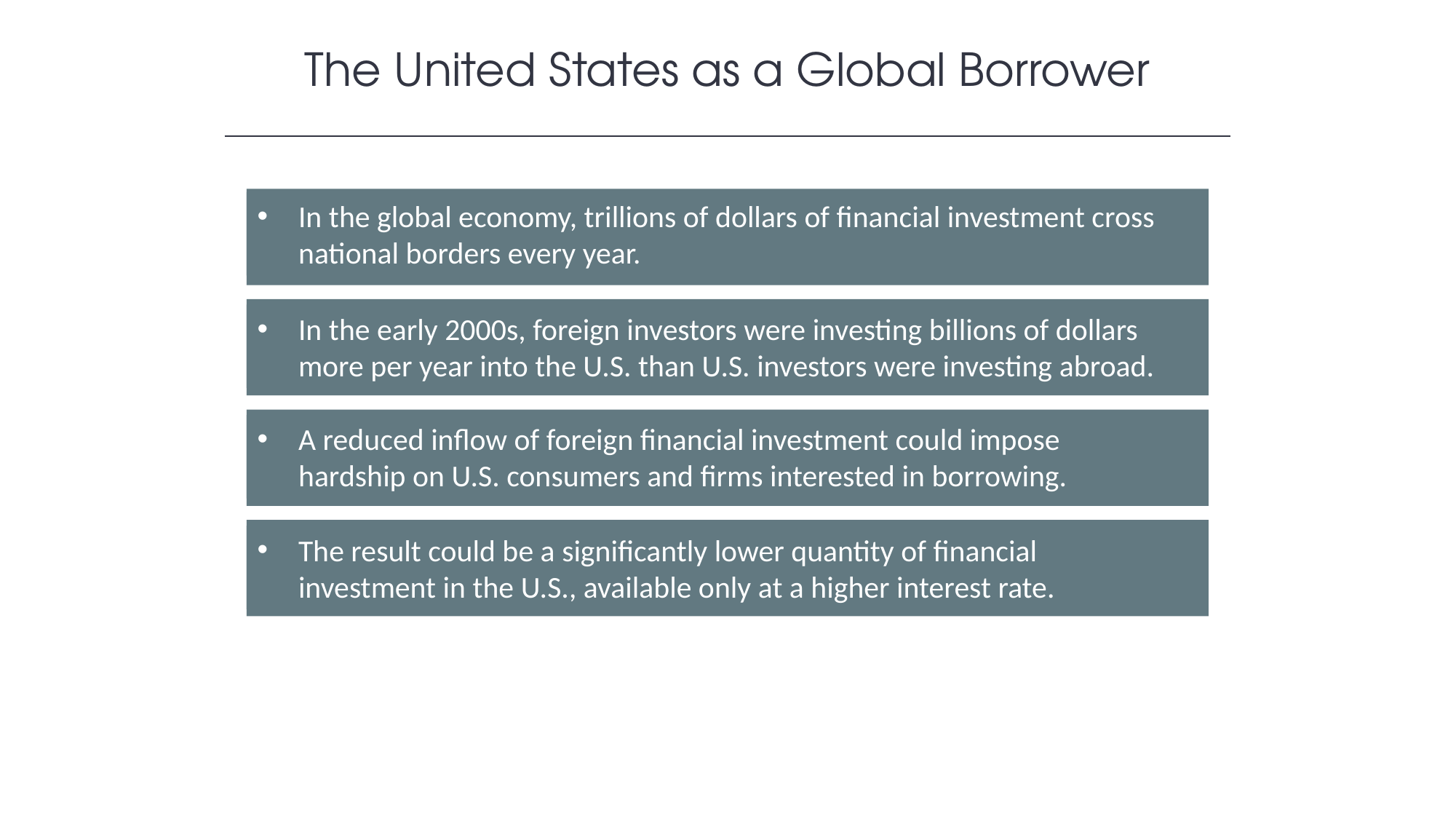

The United States as a Global Borrower

In the global economy, trillions of dollars of financial investment cross national borders every year.

In the early 2000s, foreign investors were investing billions of dollars more per year into the U.S. than U.S. investors were investing abroad.

A reduced inflow of foreign financial investment could impose hardship on U.S. consumers and firms interested in borrowing.

The result could be a significantly lower quantity of financial investment in the U.S., available only at a higher interest rate.